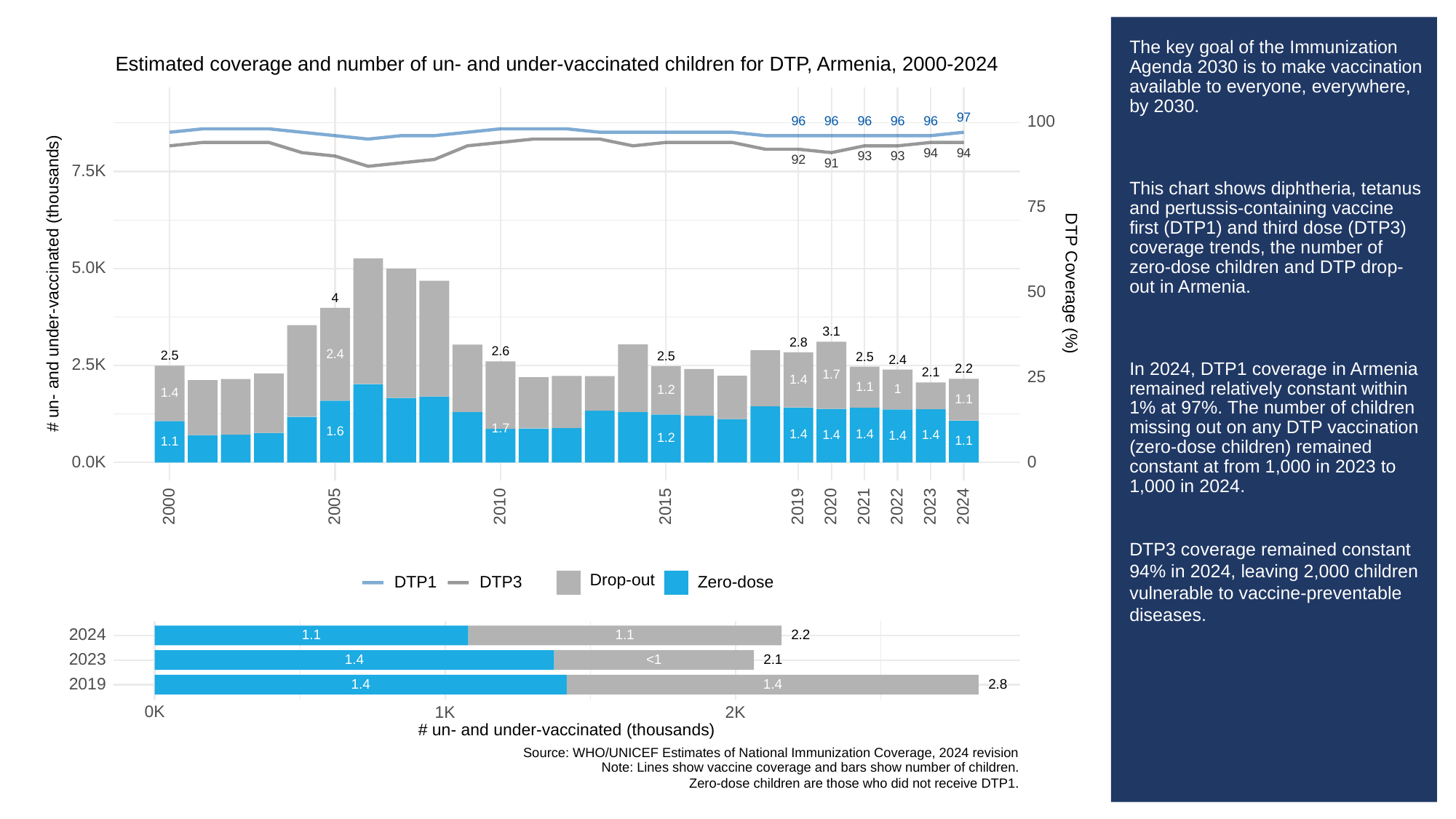

# The key goal of the Immunization Agenda 2030 is to make vaccination available to everyone, everywhere, by 2030.

This chart shows diphtheria, tetanus and pertussis-containing vaccine first (DTP1) and third dose (DTP3) coverage trends, the number of zero-dose children and DTP drop-out in Armenia.

In 2024, DTP1 coverage in Armenia remained relatively constant within 1% at 97%. The number of children missing out on any DTP vaccination (zero-dose children) remained constant at from 1,000 in 2023 to 1,000 in 2024.

DTP3 coverage remained constant 94% in 2024, leaving 2,000 children vulnerable to vaccine-preventable diseases.

Estimated coverage and number of un- and under-vaccinated children for DTP, Armenia, 2000-2024

97
100
96
96
96
96
96

94
94
93
93
92
91
7.5K

75

5.0K

# un- and under-vaccinated (thousands)
DTP Coverage (%)

50
4

3.1
2.8

2.6
2.4

2.5
2.5

2.5
2.4
2.5K

2.2

2.1

1.7
25

1.4

1.1

1
1.2
1.4
1.1

1.7
1.6

1.4
1.4
1.4
1.4
1.4

1.2

1.1
1.1
0.0K
0

2023
2000
2005
2010
2015
2019
2020
2021
2022
2024

Drop-out
DTP3
Zero-dose
DTP1

2024
1.1
1.1
2.2

2023
1.4
<1
2.1

2019
2.8
1.4
1.4

0K
1K
2K
# un- and under-vaccinated (thousands)
Source: WHO/UNICEF Estimates of National Immunization Coverage, 2024 revision
Note: Lines show vaccine coverage and bars show number of children.
Zero-dose children are those who did not receive DTP1.